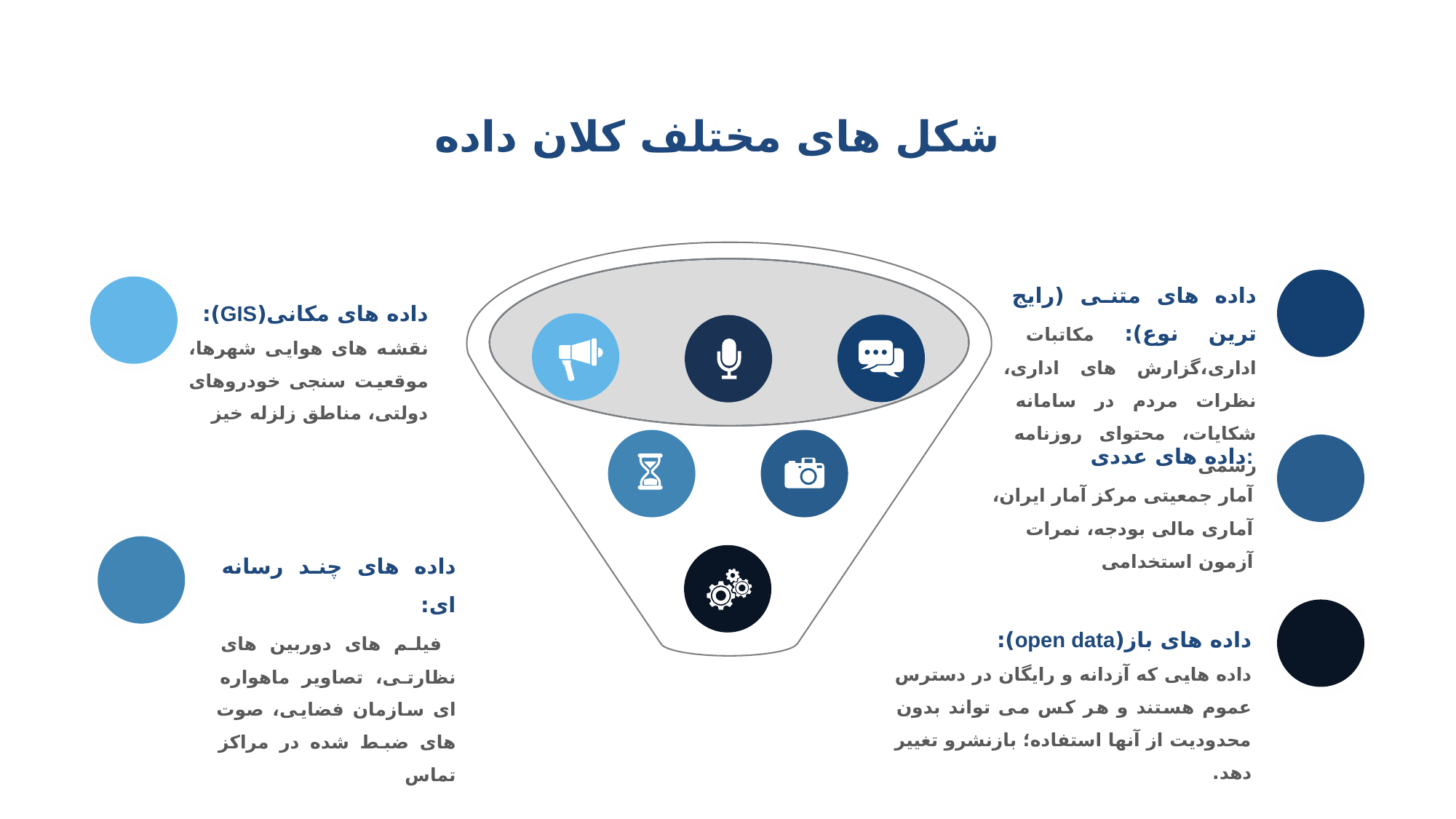

شکل های مختلف کلان داده

داده های متنی (رایج ترین نوع): مکاتبات اداری،گزارش های اداری، نظرات مردم در سامانه شکایات، محتوای روزنامه رسمی

داده های مکانی(GIS):
نقشه های هوایی شهرها، موقعیت سنجی خودروهای دولتی، مناطق زلزله خیز

داده های عددی:
آمار جمعیتی مرکز آمار ایران، آماری مالی بودجه، نمرات آزمون استخدامی

داده های چند رسانه ای:
 فیلم های دوربین های نظارتی، تصاویر ماهواره ای سازمان فضایی، صوت های ضبط شده در مراکز تماس

داده های باز(open data):
داده هایی که آزدانه و رایگان در دسترس عموم هستند و هر کس می تواند بدون محدودیت از آنها استفاده؛ بازنشرو تغییر دهد.